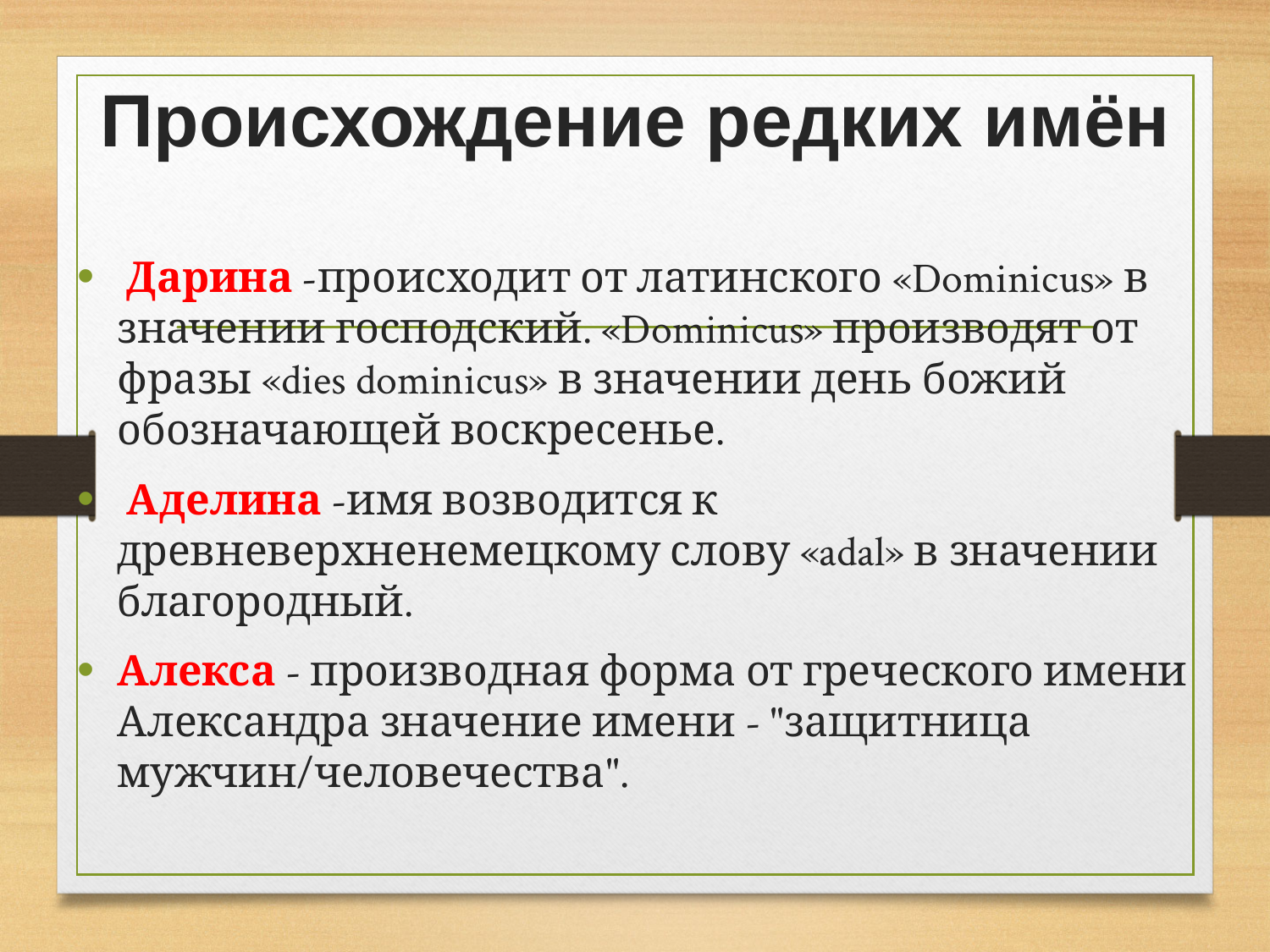

Происхождение редких имён

 Дарина -происходит от латинского «Dominicus» в значении господский. «Dominicus» производят от фразы «dies dominicus» в значении день божий обозначающей воскресенье.
 Аделина -имя возводится к древневерхненемецкому слову «adal» в значении благородный.
Алекса - производная форма от греческого имени Александра значение имени - "защитница мужчин/человечества".